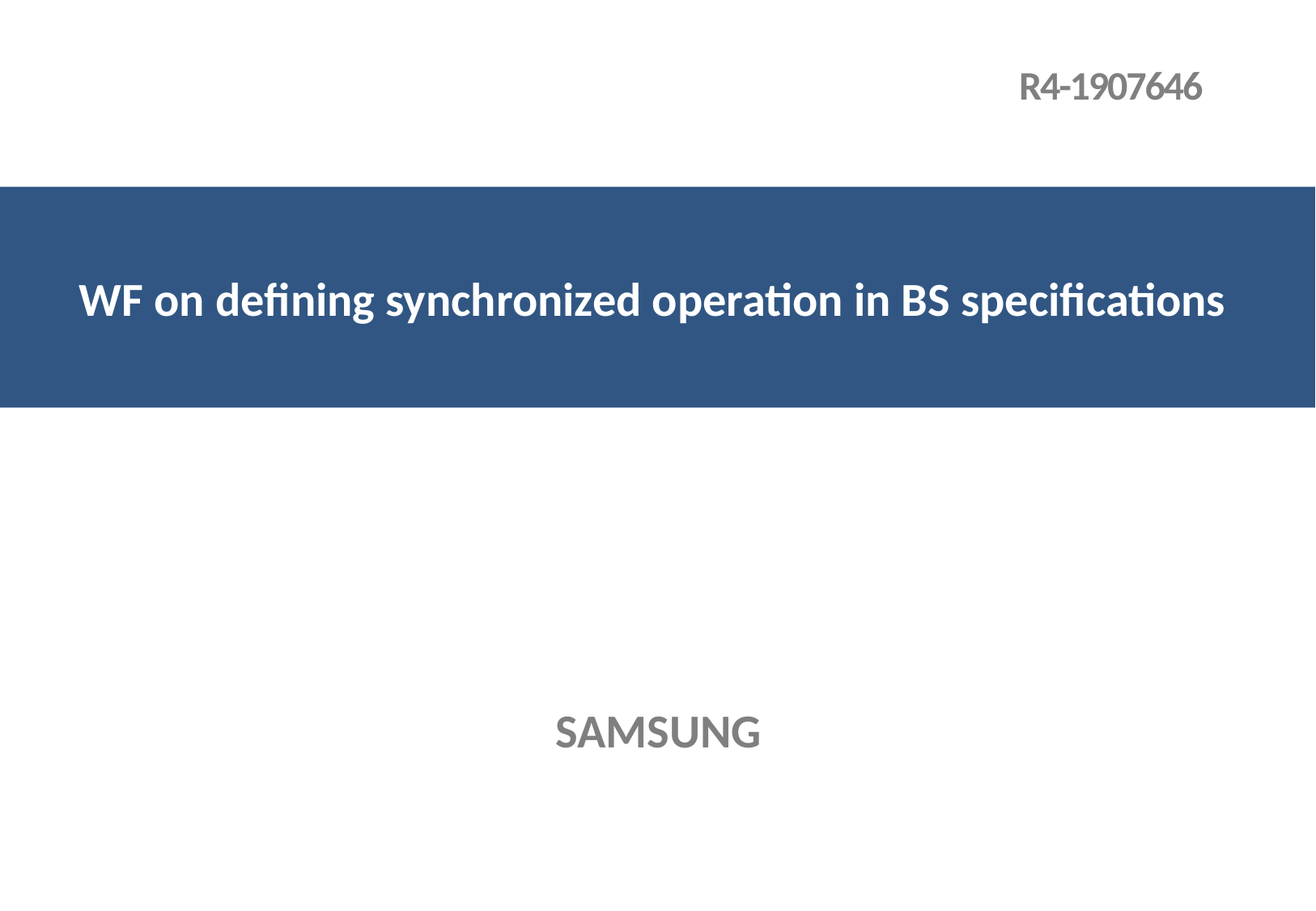

R4-1907646
WF on defining synchronized operation in BS specifications
Samsung